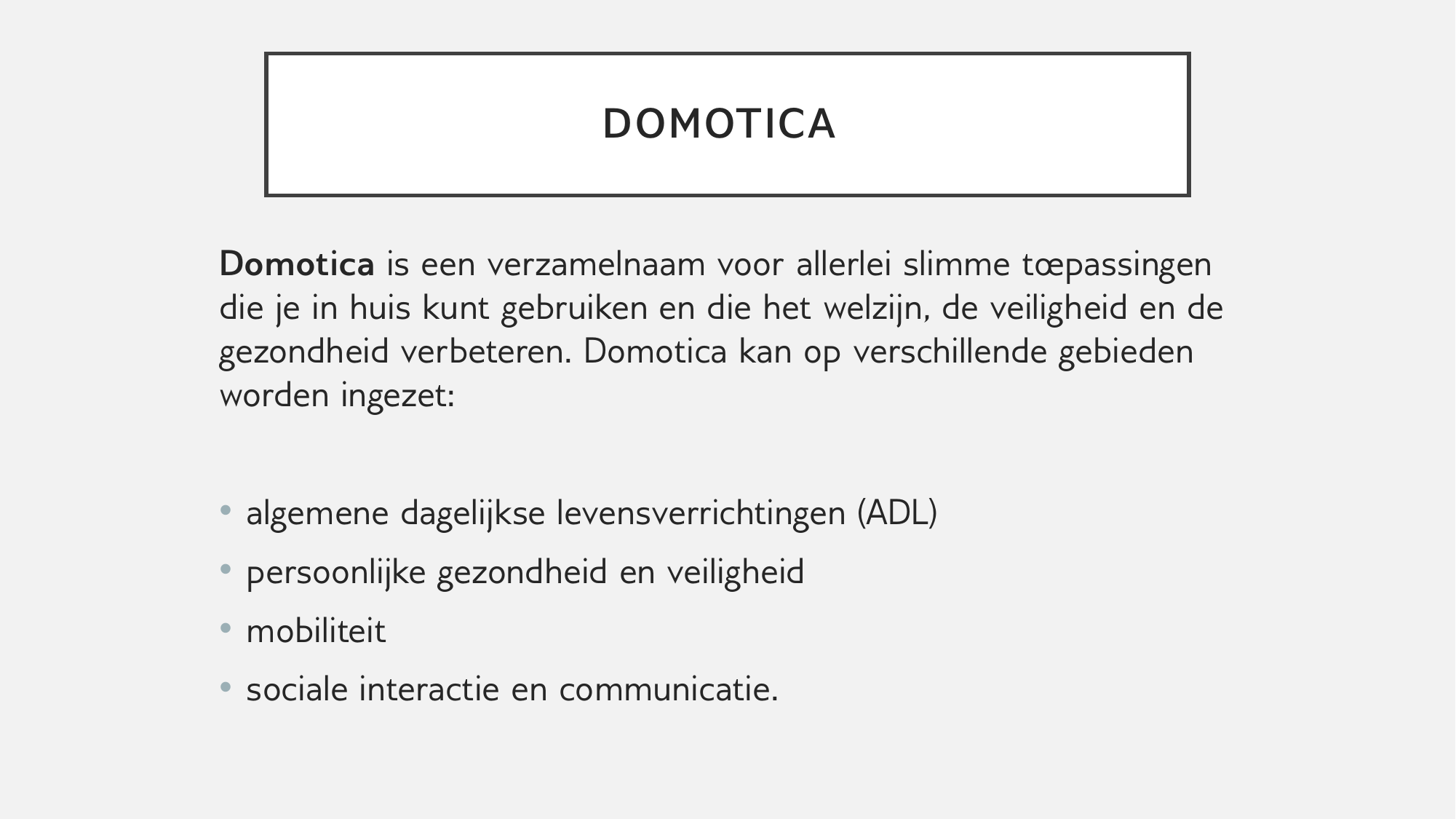

# DOMOTICA
Domotica is een verzamelnaam voor allerlei slimme toepassingen die je in huis kunt gebruiken en die het welzijn, de veiligheid en de gezondheid verbeteren. Domotica kan op verschillende gebieden worden ingezet:

algemene dagelijkse levensverrichtingen (ADL)
persoonlijke gezondheid en veiligheid
mobiliteit
sociale interactie en communicatie.